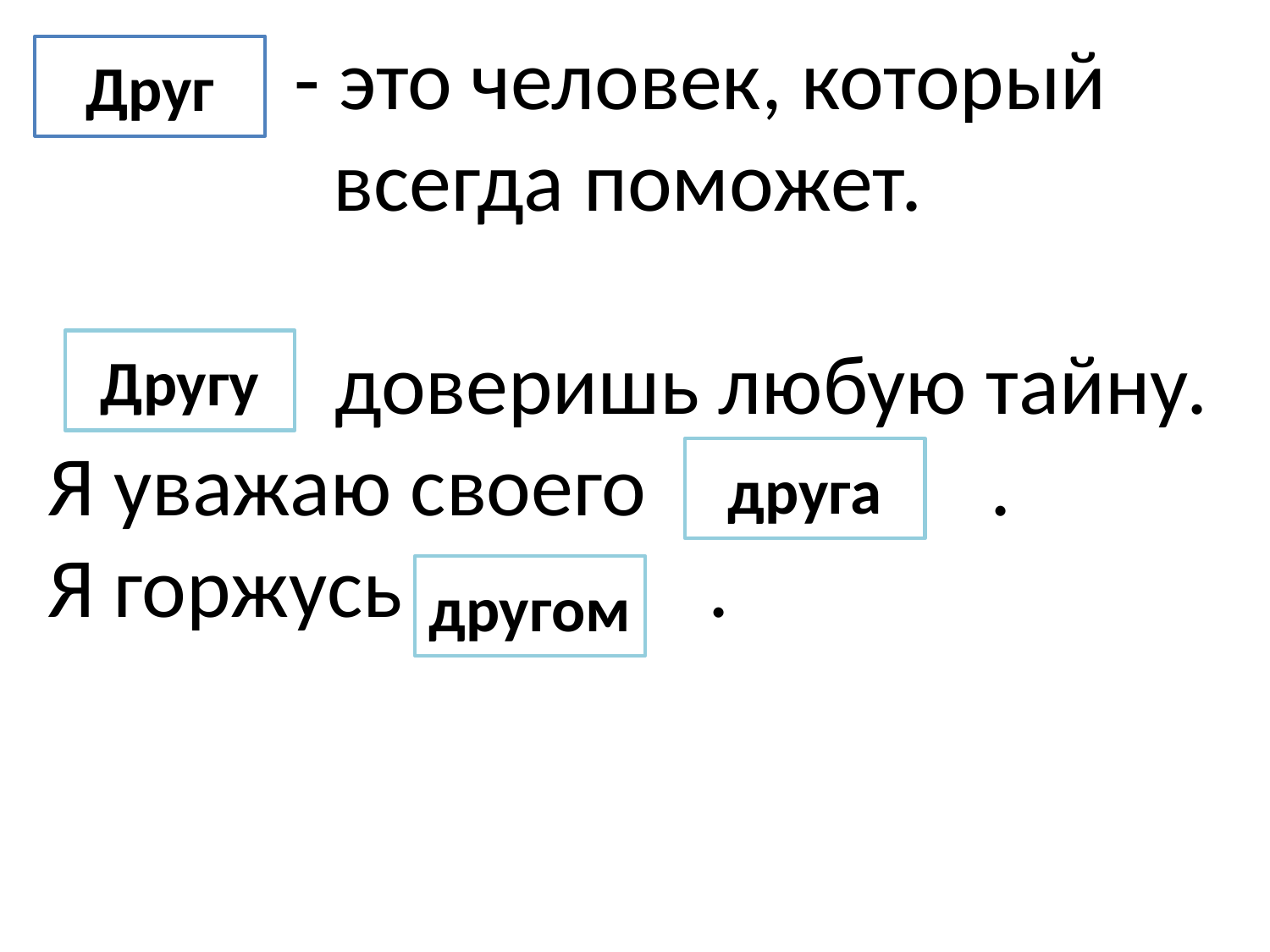

# …       - это человек, который всегда поможет. …        доверишь любую тайну. Я уважаю своего    …           . Я горжусь …            .
Друг
Другу
друга
другом